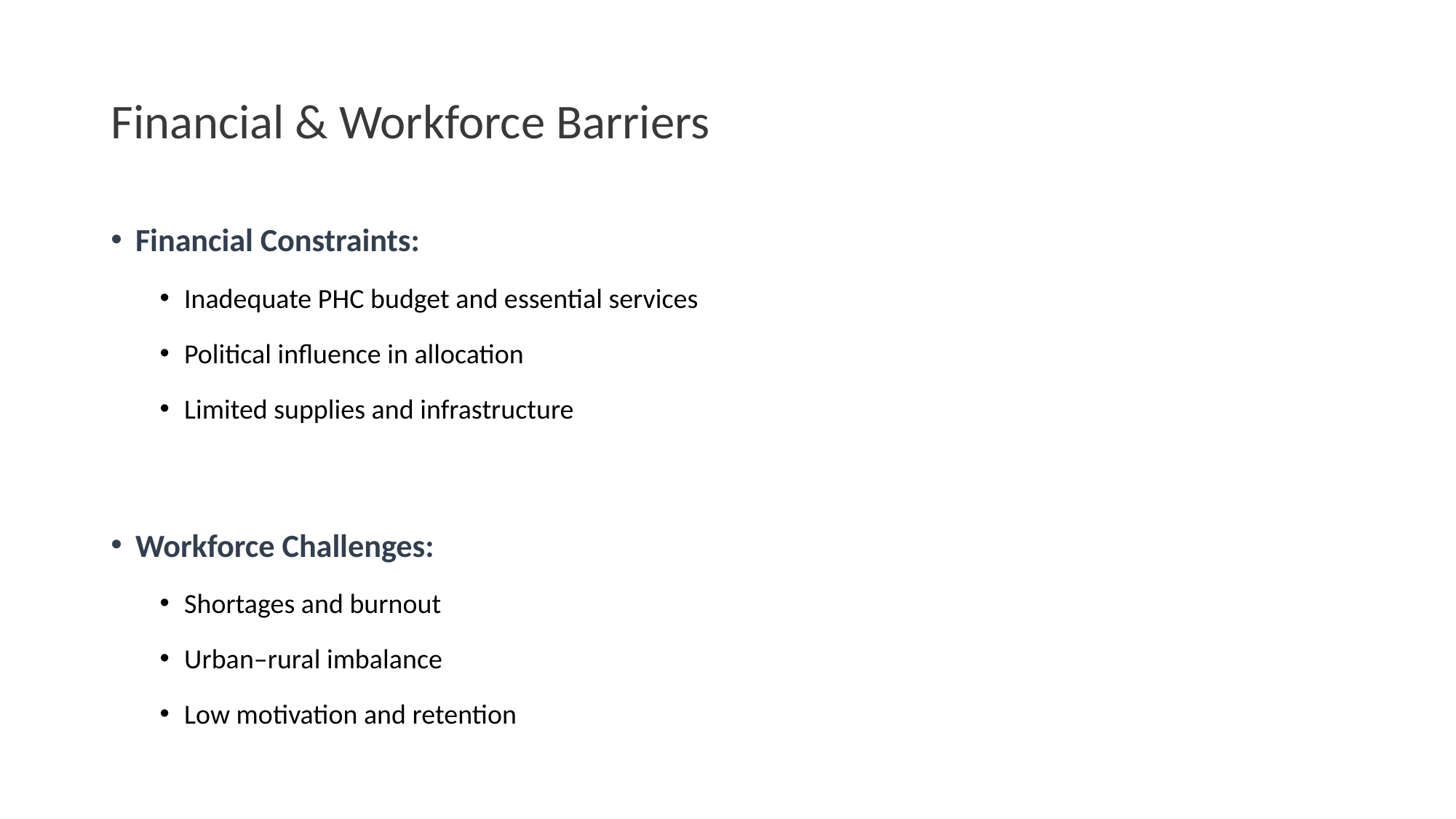

# Financial & Workforce Barriers
Financial Constraints:
Inadequate PHC budget and essential services
Political influence in allocation
Limited supplies and infrastructure

Workforce Challenges:
Shortages and burnout
Urban–rural imbalance
Low motivation and retention